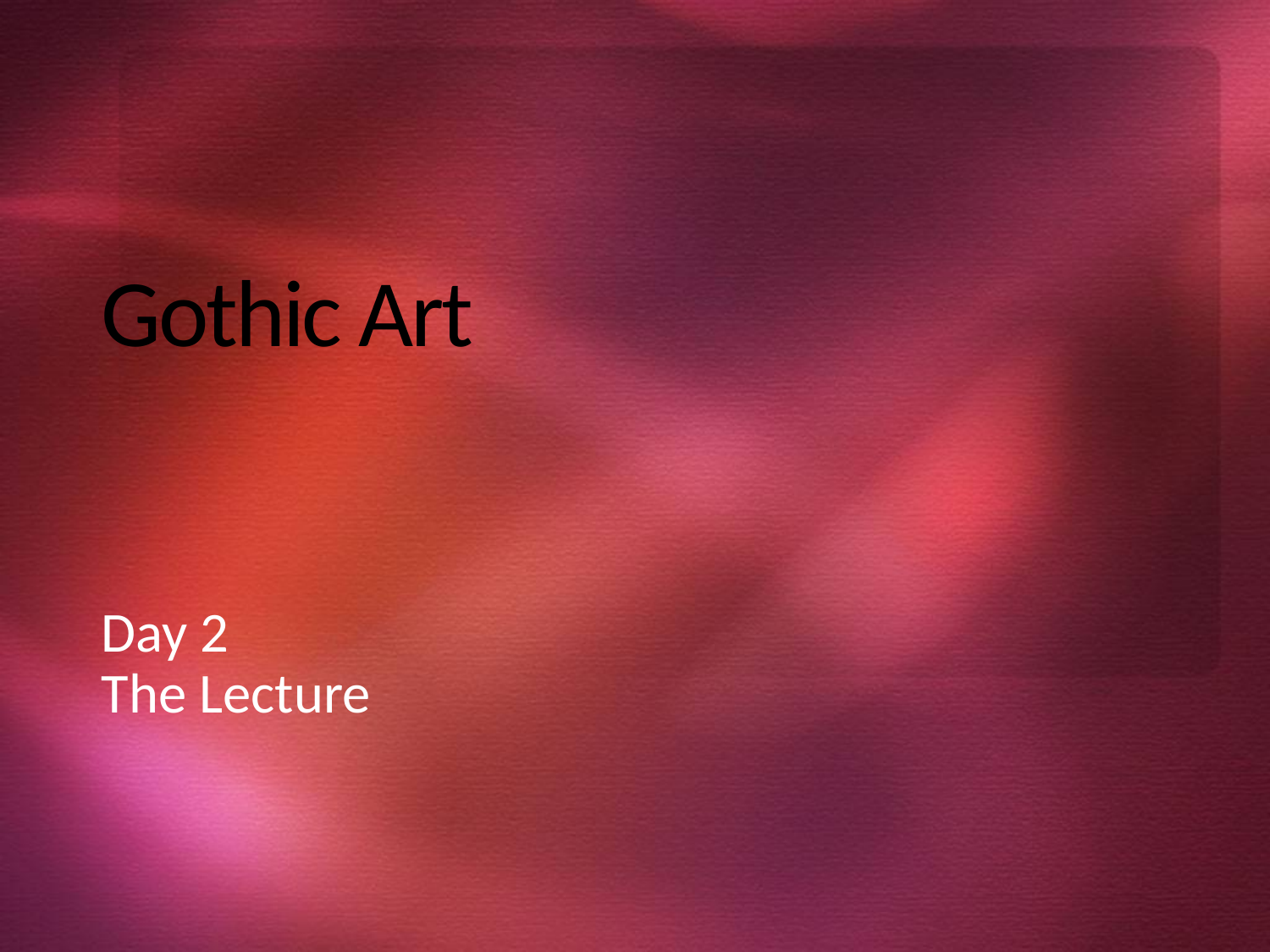

# Gothic Art
Day 2
The Lecture